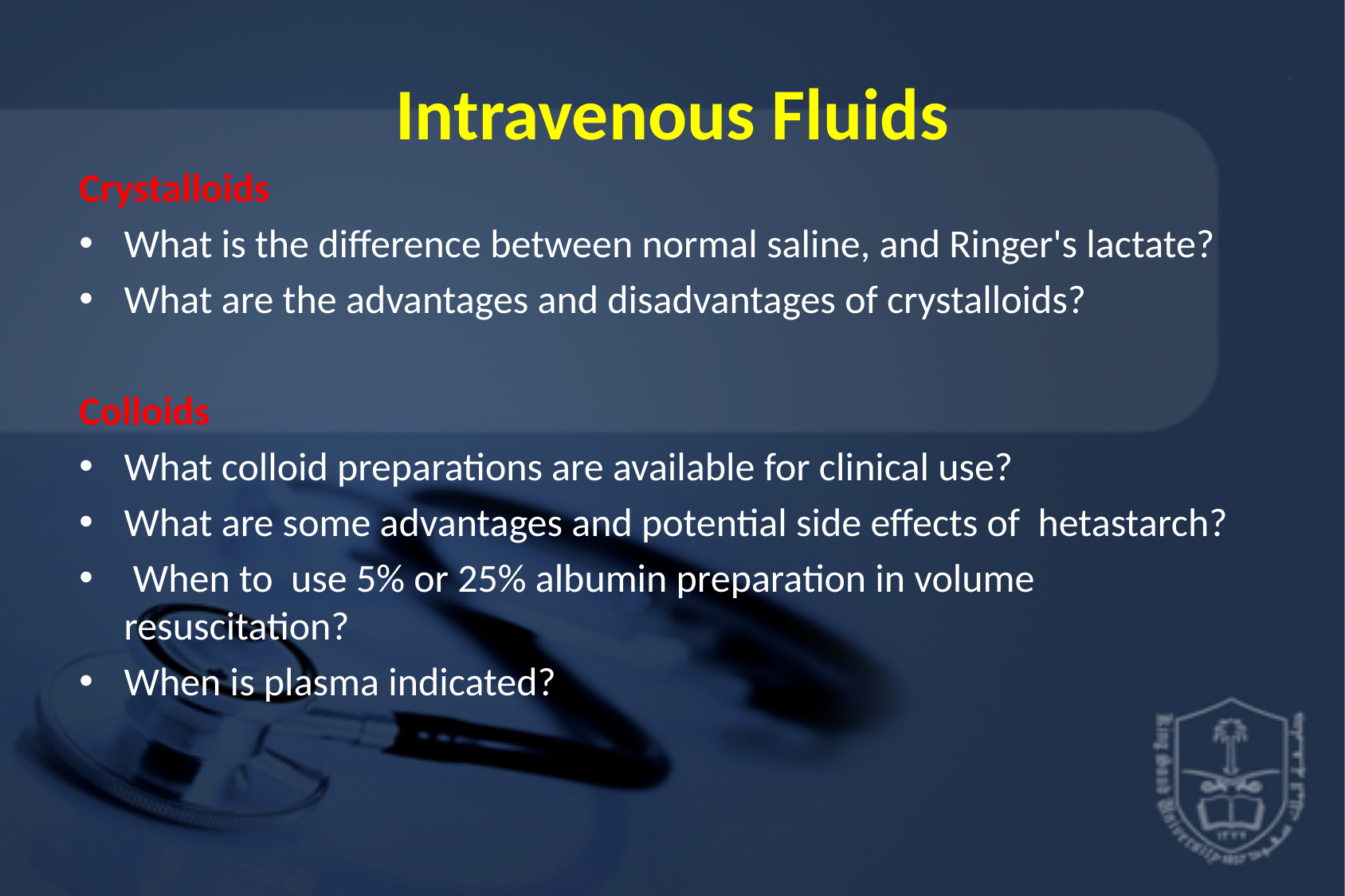

# Intravenous Fluids
Crystalloids
What is the difference between normal saline, and Ringer's lactate?
What are the advantages and disadvantages of crystalloids?

Colloids
What colloid preparations are available for clinical use?
What are some advantages and potential side effects of  hetastarch?
 When to  use 5% or 25% albumin preparation in volume resuscitation?
When is plasma indicated?